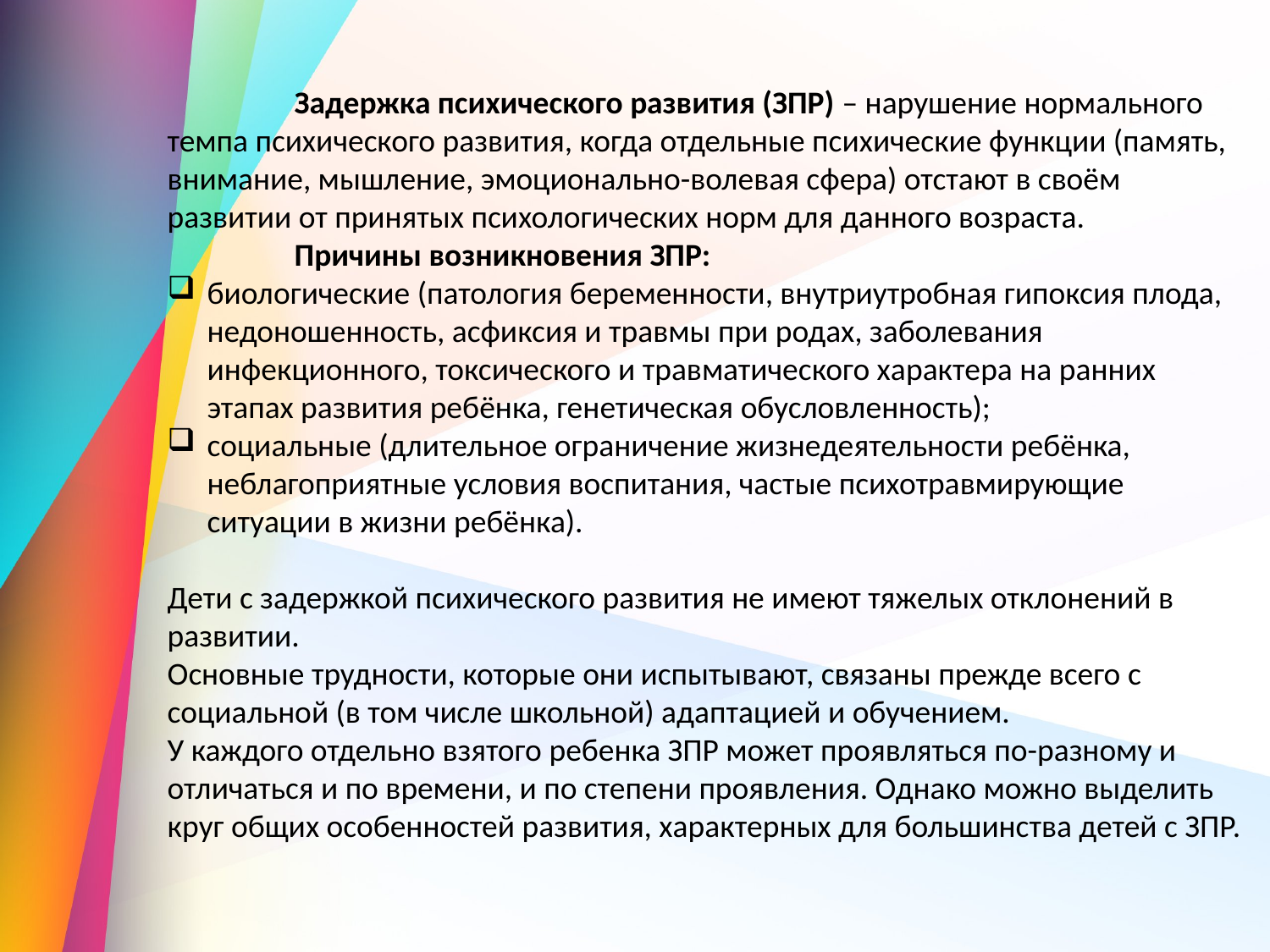

Задержка психического развития (ЗПР) – нарушение нормального темпа психического развития, когда отдельные психические функции (память, внимание, мышление, эмоционально-волевая сфера) отстают в своём развитии от принятых психологических норм для данного возраста.
	Причины возникновения ЗПР:
биологические (патология беременности, внутриутробная гипоксия плода, недоношенность, асфиксия и травмы при родах, заболевания инфекционного, токсического и травматического характера на ранних этапах развития ребёнка, генетическая обусловленность);
социальные (длительное ограничение жизнедеятельности ребёнка, неблагоприятные условия воспитания, частые психотравмирующие ситуации в жизни ребёнка).

Дети с задержкой психического развития не имеют тяжелых отклонений в развитии.
Основные трудности, которые они испытывают, связаны прежде всего с социальной (в том числе школьной) адаптацией и обучением.
У каждого отдельно взятого ребенка ЗПР может проявляться по-разному и отличаться и по времени, и по степени проявления. Однако можно выделить круг общих особенностей развития, характерных для большинства детей с ЗПР.